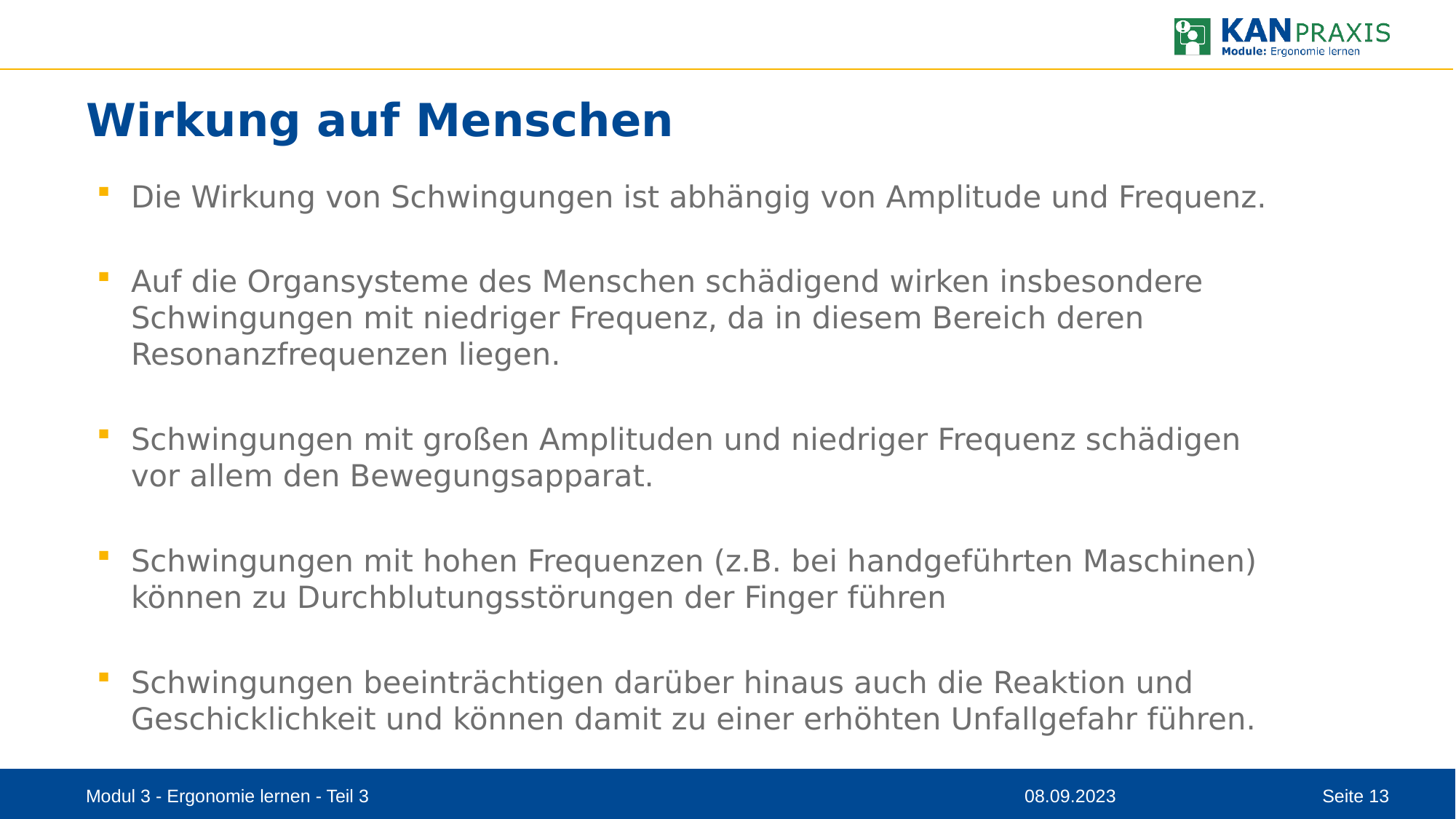

# Wirkung auf Menschen
Die Wirkung von Schwingungen ist abhängig von Amplitude und Frequenz.

Auf die Organsysteme des Menschen schädigend wirken insbesondere
Schwingungen mit niedriger Frequenz, da in diesem Bereich deren
Resonanzfrequenzen liegen.

Schwingungen mit großen Amplituden und niedriger Frequenz schädigen
vor allem den Bewegungsapparat.

Schwingungen mit hohen Frequenzen (z.B. bei handgeführten Maschinen)
können zu Durchblutungsstörungen der Finger führen

Schwingungen beeinträchtigen darüber hinaus auch die Reaktion und
Geschicklichkeit und können damit zu einer erhöhten Unfallgefahr führen.
Modul 3 - Ergonomie lernen - Teil 3
08.09.2023
Seite 13